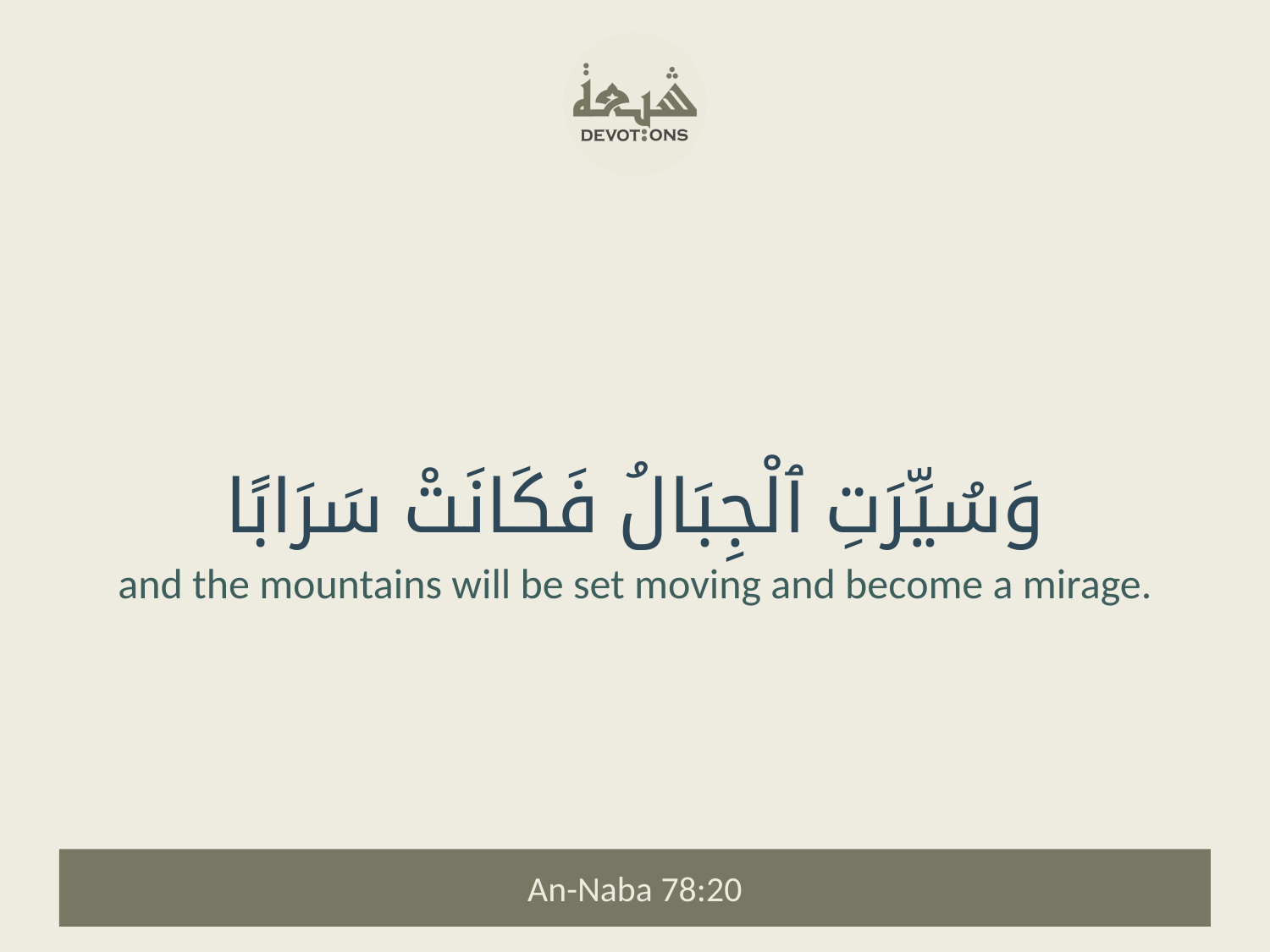

وَسُيِّرَتِ ٱلْجِبَالُ فَكَانَتْ سَرَابًا
and the mountains will be set moving and become a mirage.
An-Naba 78:20